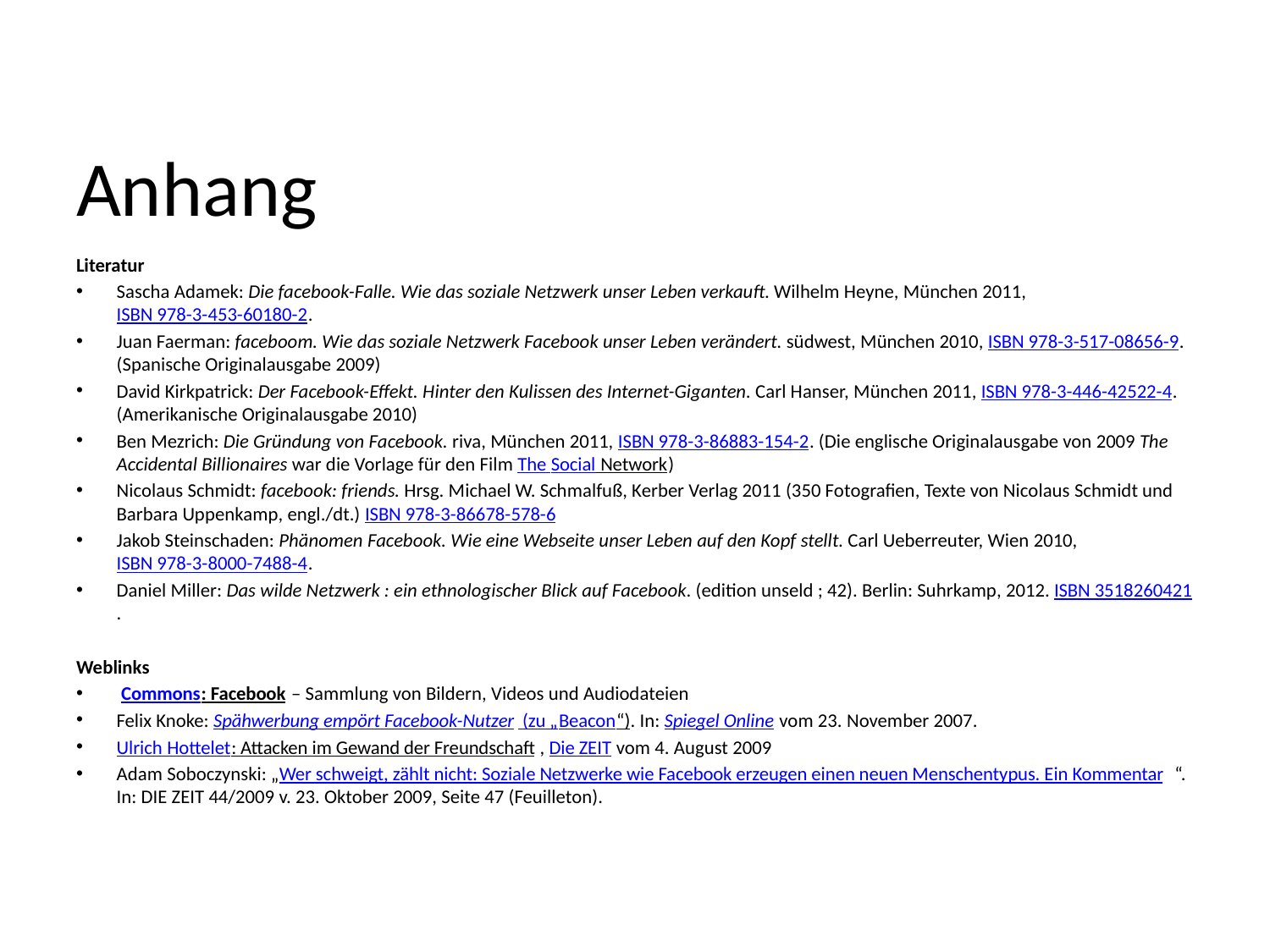

# Anhang
Literatur
Sascha Adamek: Die facebook-Falle. Wie das soziale Netzwerk unser Leben verkauft. Wilhelm Heyne, München 2011, ISBN 978-3-453-60180-2.
Juan Faerman: faceboom. Wie das soziale Netzwerk Facebook unser Leben verändert. südwest, München 2010, ISBN 978-3-517-08656-9. (Spanische Originalausgabe 2009)
David Kirkpatrick: Der Facebook-Effekt. Hinter den Kulissen des Internet-Giganten. Carl Hanser, München 2011, ISBN 978-3-446-42522-4. (Amerikanische Originalausgabe 2010)
Ben Mezrich: Die Gründung von Facebook. riva, München 2011, ISBN 978-3-86883-154-2. (Die englische Originalausgabe von 2009 The Accidental Billionaires war die Vorlage für den Film The Social Network)
Nicolaus Schmidt: facebook: friends. Hrsg. Michael W. Schmalfuß, Kerber Verlag 2011 (350 Fotografien, Texte von Nicolaus Schmidt und Barbara Uppenkamp, engl./dt.) ISBN 978-3-86678-578-6
Jakob Steinschaden: Phänomen Facebook. Wie eine Webseite unser Leben auf den Kopf stellt. Carl Ueberreuter, Wien 2010, ISBN 978-3-8000-7488-4.
Daniel Miller: Das wilde Netzwerk : ein ethnologischer Blick auf Facebook. (edition unseld ; 42). Berlin: Suhrkamp, 2012. ISBN 3518260421.

Weblinks
 Commons: Facebook – Sammlung von Bildern, Videos und Audiodateien
Felix Knoke: Spähwerbung empört Facebook-Nutzer (zu „Beacon“). In: Spiegel Online vom 23. November 2007.
Ulrich Hottelet: Attacken im Gewand der Freundschaft, Die ZEIT vom 4. August 2009
Adam Soboczynski: „Wer schweigt, zählt nicht: Soziale Netzwerke wie Facebook erzeugen einen neuen Menschentypus. Ein Kommentar“. In: DIE ZEIT 44/2009 v. 23. Oktober 2009, Seite 47 (Feuilleton).